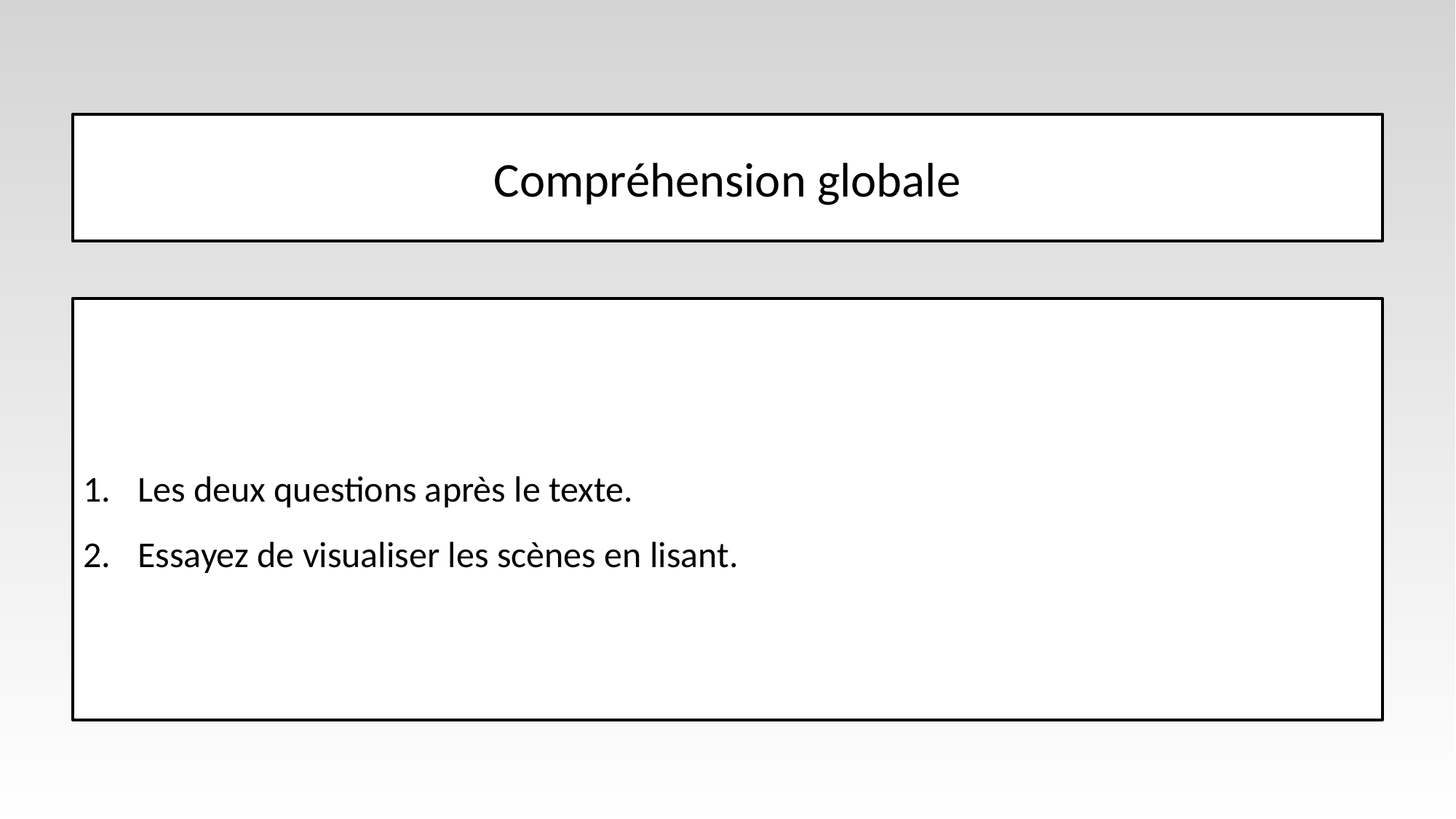

# Compréhension globale
Les deux questions après le texte.
Essayez de visualiser les scènes en lisant.